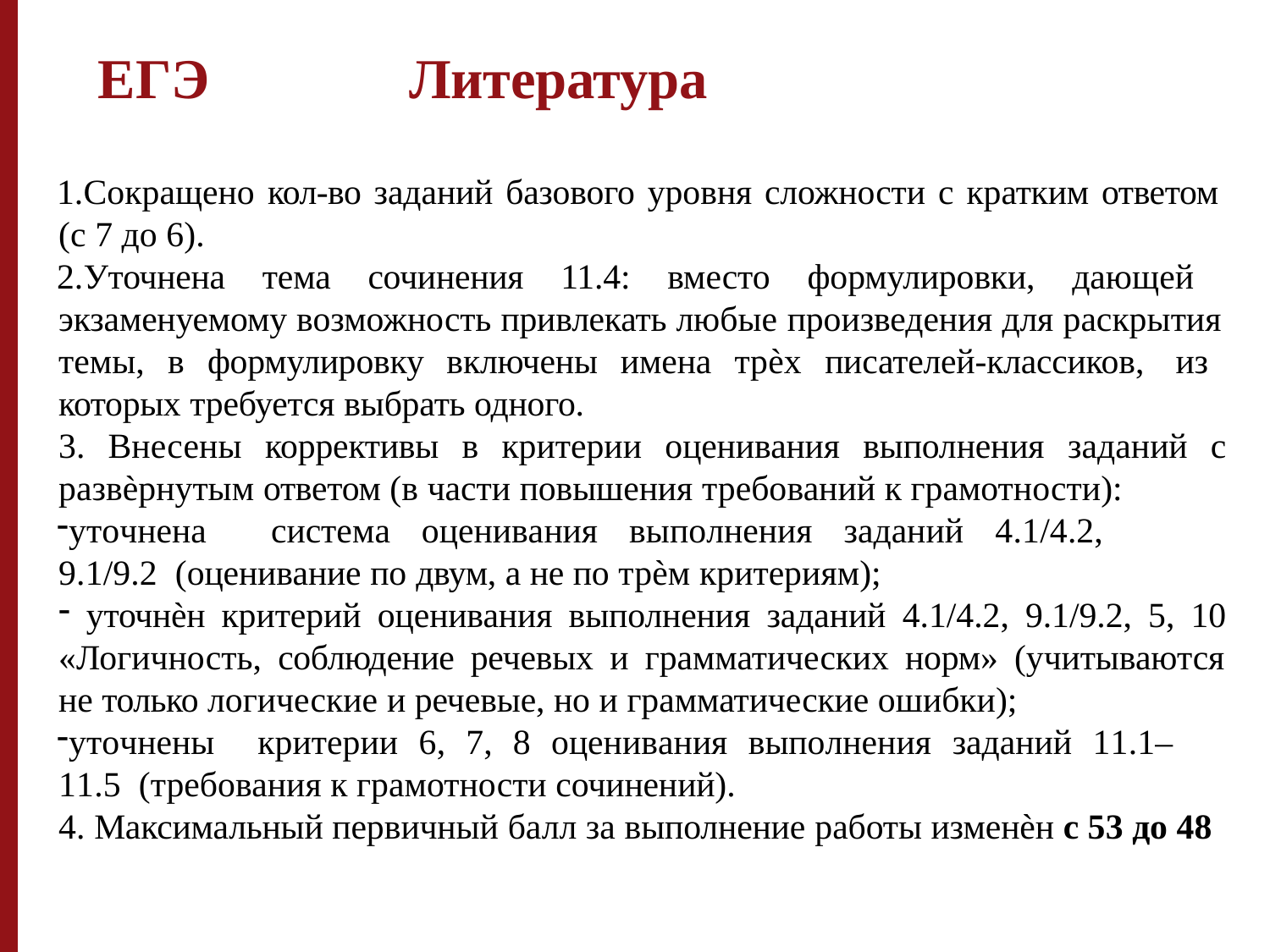

# ЕГЭ	Литература
Сокращено кол-во заданий базового уровня сложности с кратким ответом  (с 7 до 6).
Уточнена тема сочинения 11.4: вместо формулировки, дающей  экзаменуемому возможность привлекать любые произведения для раскрытия  темы, в формулировку включены имена трѐх писателей-классиков, из  которых требуется выбрать одного.
Внесены  коррективы в критерии оценивания выполнения заданий с
развѐрнутым ответом (в части повышения требований к грамотности):
уточнена	система	оценивания	выполнения	заданий	4.1/4.2,	9.1/9.2  (оценивание по двум, а не по трѐм критериям);
уточнѐн критерий оценивания выполнения заданий 4.1/4.2, 9.1/9.2, 5, 10
«Логичность, соблюдение речевых и грамматических норм» (учитываются
не только логические и речевые, но и грамматические ошибки);
уточнены	критерии	6,	7,	8	оценивания	выполнения	заданий	11.1–11.5  (требования к грамотности сочинений).
4. Максимальный первичный балл за выполнение работы изменѐн с 53 до 48